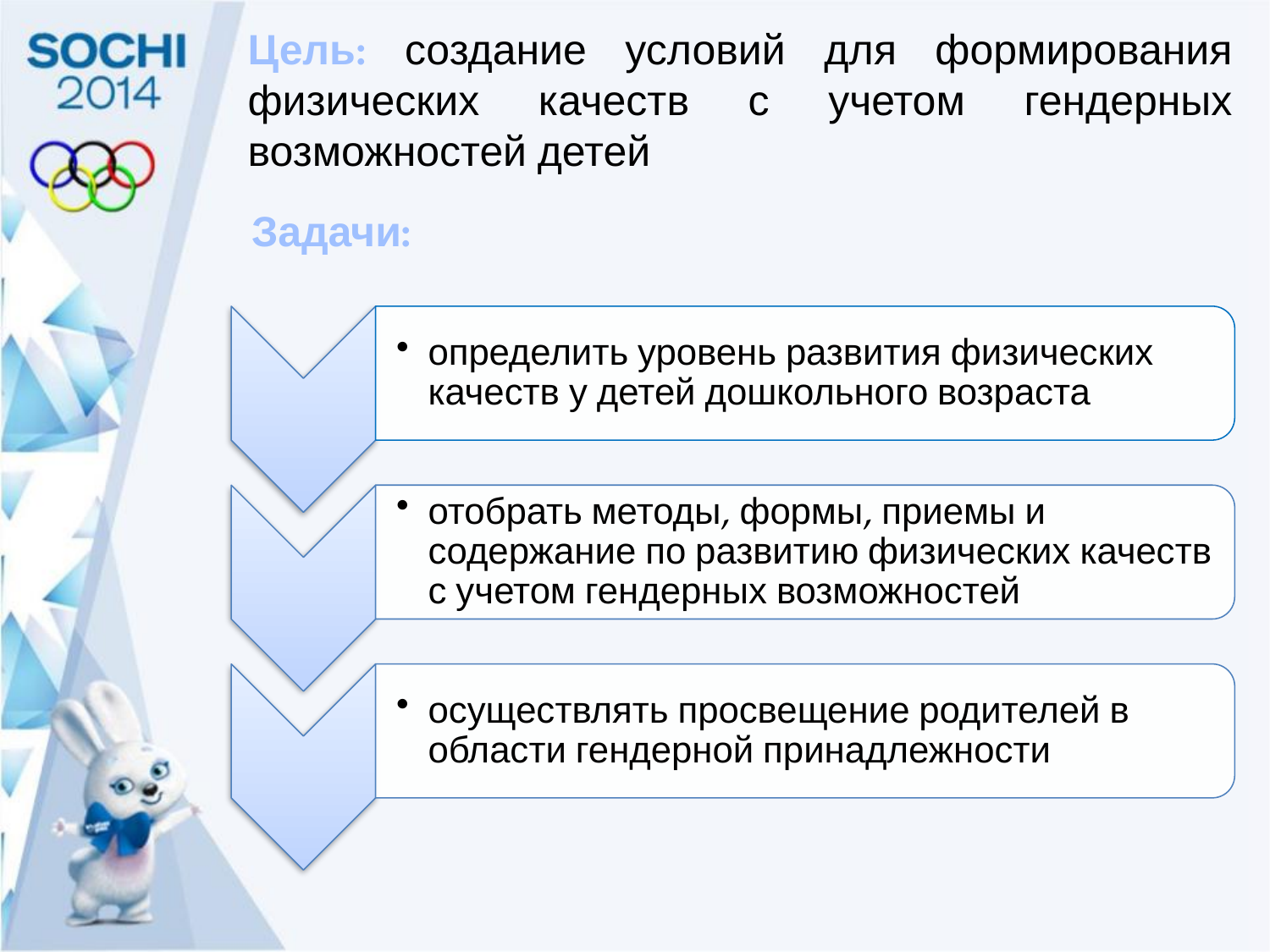

Цель: создание условий для формирования физических качеств с учетом гендерных возможностей детей
Задачи:

определить уровень развития физических качеств у детей дошкольного возраста

отобрать методы, формы, приемы и содержание по развитию физических качеств с учетом гендерных возможностей

осуществлять просвещение родителей в области гендерной принадлежности